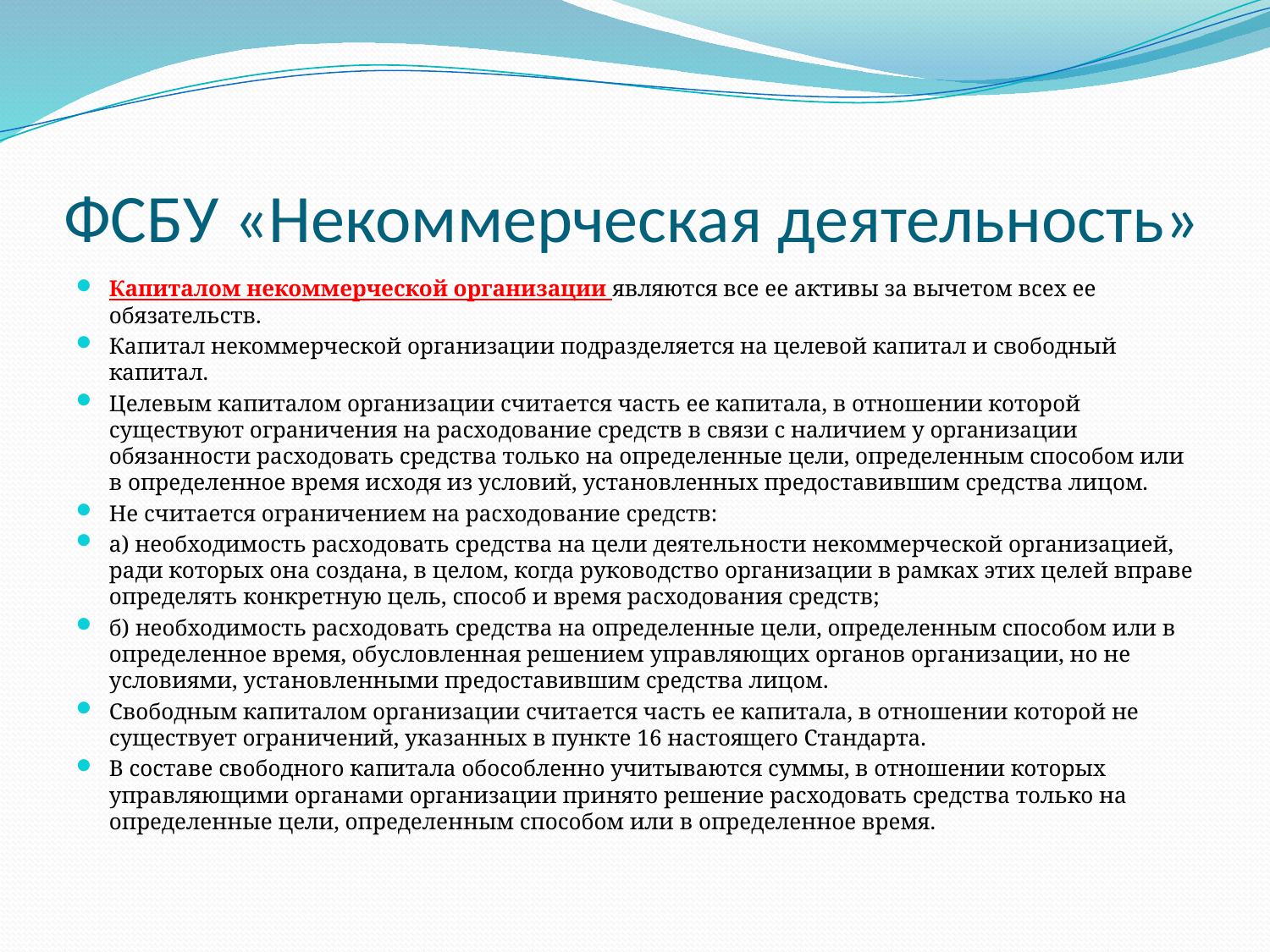

# ФСБУ «Некоммерческая деятельность»
Капиталом некоммерческой организации являются все ее активы за вычетом всех ее обязательств.
Капитал некоммерческой организации подразделяется на целевой капитал и свободный капитал.
Целевым капиталом организации считается часть ее капитала, в отношении которой существуют ограничения на расходование средств в связи с наличием у организации обязанности расходовать средства только на определенные цели, определенным способом или в определенное время исходя из условий, установленных предоставившим средства лицом.
Не считается ограничением на расходование средств:
а) необходимость расходовать средства на цели деятельности некоммерческой организацией, ради которых она создана, в целом, когда руководство организации в рамках этих целей вправе определять конкретную цель, способ и время расходования средств;
б) необходимость расходовать средства на определенные цели, определенным способом или в определенное время, обусловленная решением управляющих органов организации, но не условиями, установленными предоставившим средства лицом.
Свободным капиталом организации считается часть ее капитала, в отношении которой не существует ограничений, указанных в пункте 16 настоящего Стандарта.
В составе свободного капитала обособленно учитываются суммы, в отношении которых управляющими органами организации принято решение расходовать средства только на определенные цели, определенным способом или в определенное время.